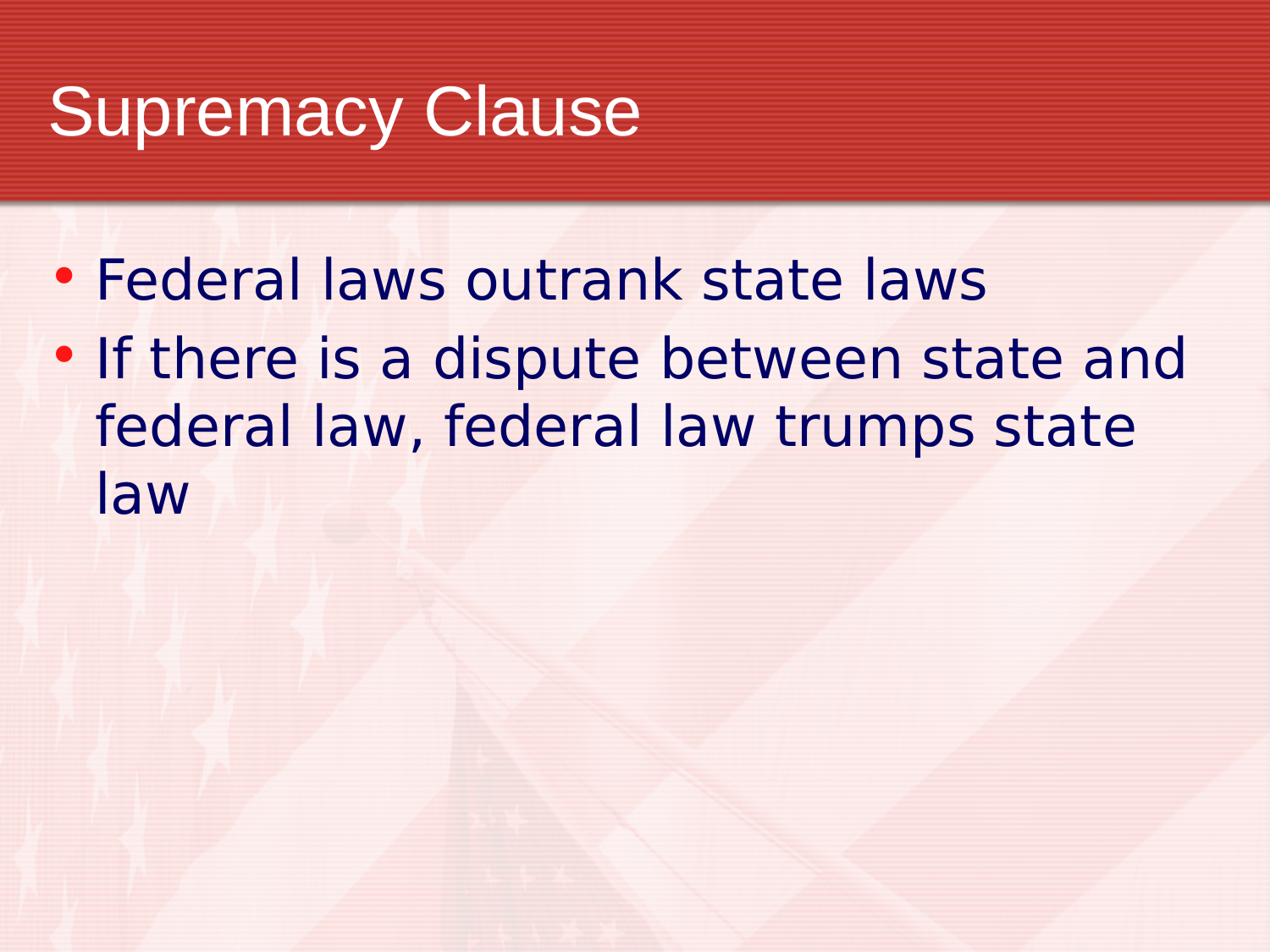

# Supremacy Clause
Federal laws outrank state laws
If there is a dispute between state and federal law, federal law trumps state law